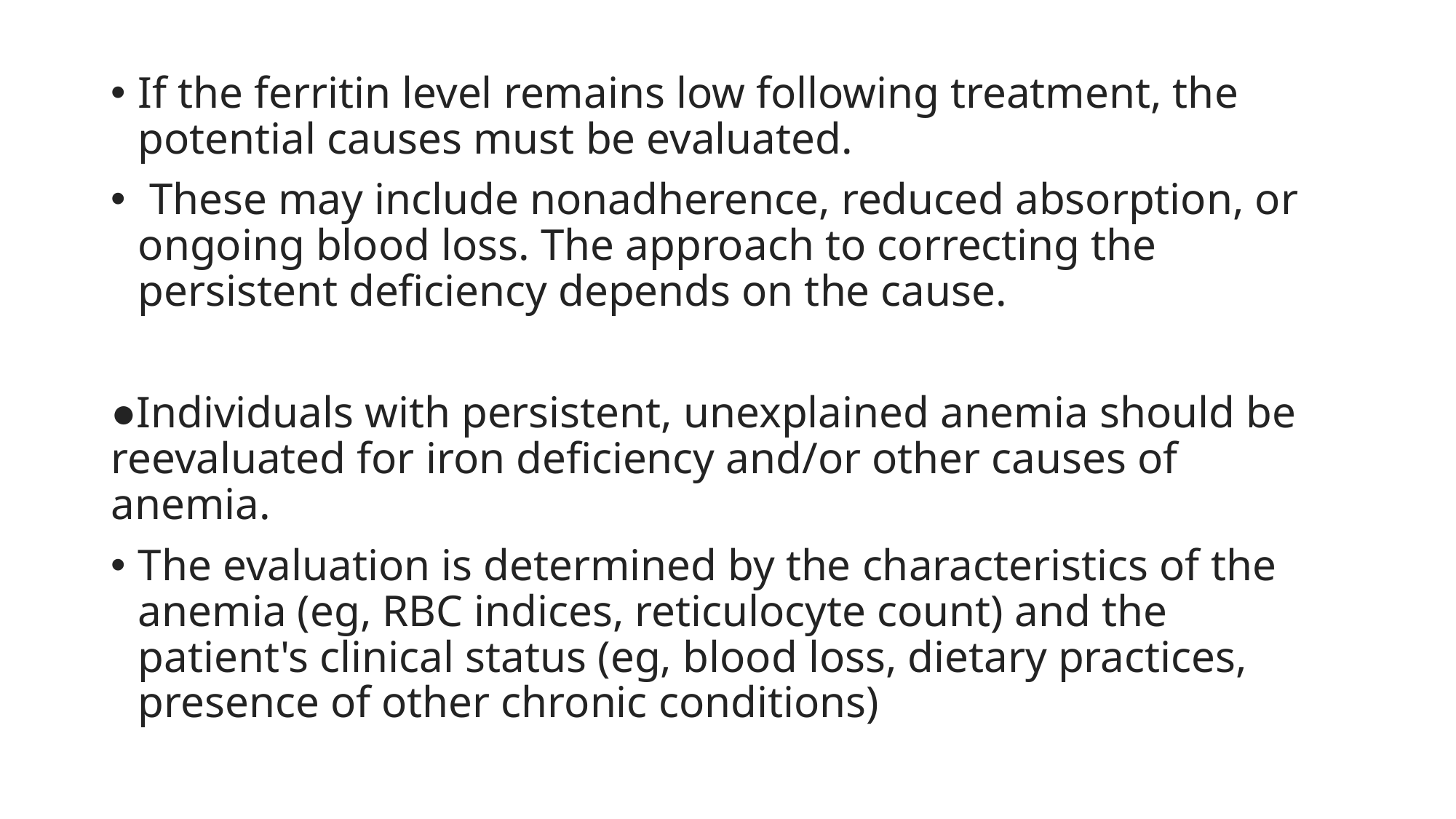

If the ferritin level remains low following treatment, the potential causes must be evaluated.
 These may include nonadherence, reduced absorption, or ongoing blood loss. The approach to correcting the persistent deficiency depends on the cause.

●Individuals with persistent, unexplained anemia should be reevaluated for iron deficiency and/or other causes of anemia.
The evaluation is determined by the characteristics of the anemia (eg, RBC indices, reticulocyte count) and the patient's clinical status (eg, blood loss, dietary practices, presence of other chronic conditions)